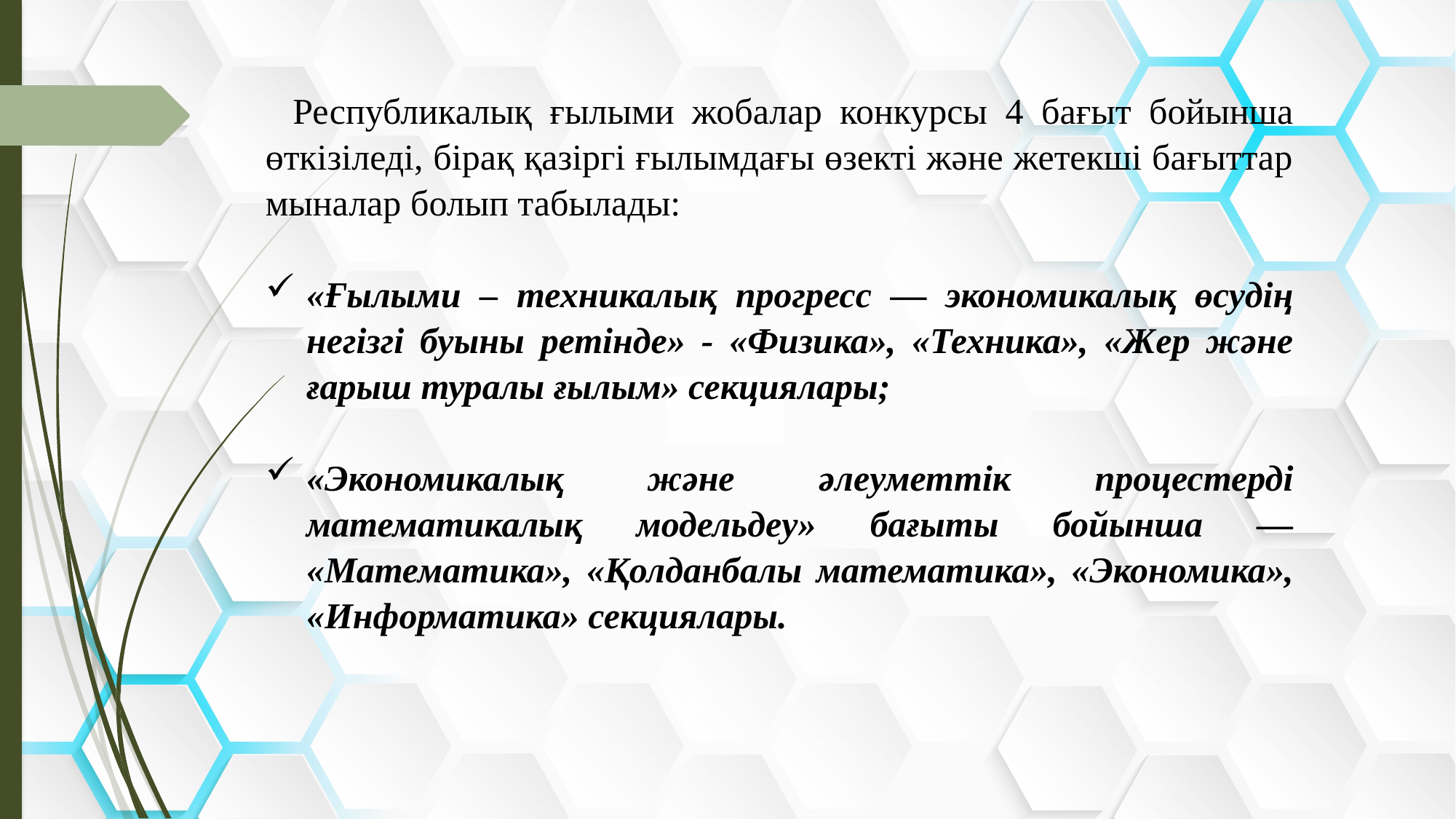

Республикалық ғылыми жобалар конкурсы 4 бағыт бойынша өткізіледі, бірақ қазіргі ғылымдағы өзекті және жетекші бағыттар мыналар болып табылады:

«Ғылыми – техникалық прогресс — экономикалық өсудің негізгі буыны ретінде» - «Физика», «Техника», «Жер және ғарыш туралы ғылым» секциялары;

«Экономикалық және әлеуметтік процестерді математикалық модельдеу» бағыты бойынша — «Математика», «Қолданбалы математика», «Экономика», «Информатика» секциялары.